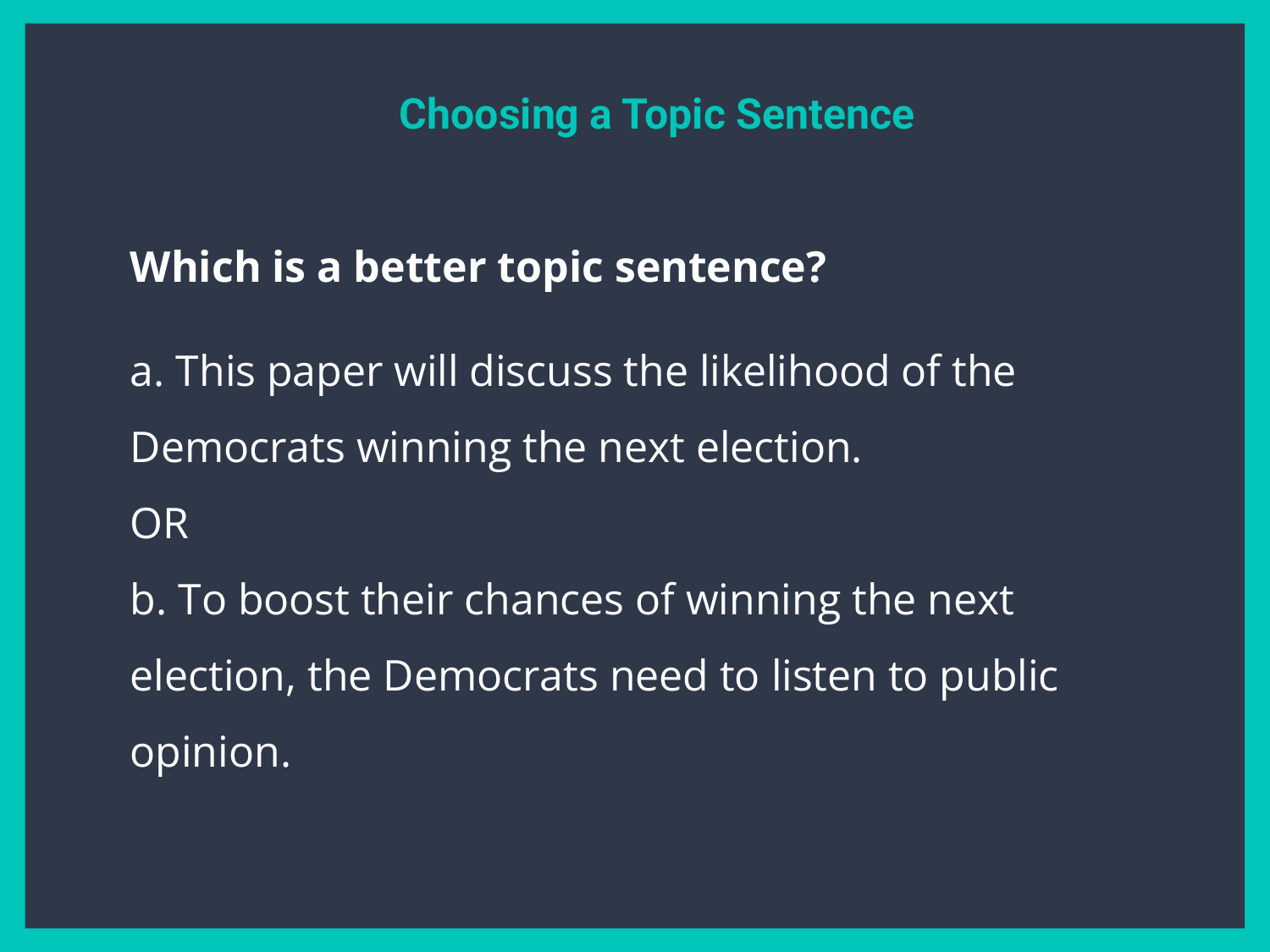

Choosing a Topic Sentence
Which is a better topic sentence?
a. This paper will discuss the likelihood of the Democrats winning the next election.
OR
b. To boost their chances of winning the next election, the Democrats need to listen to public opinion.